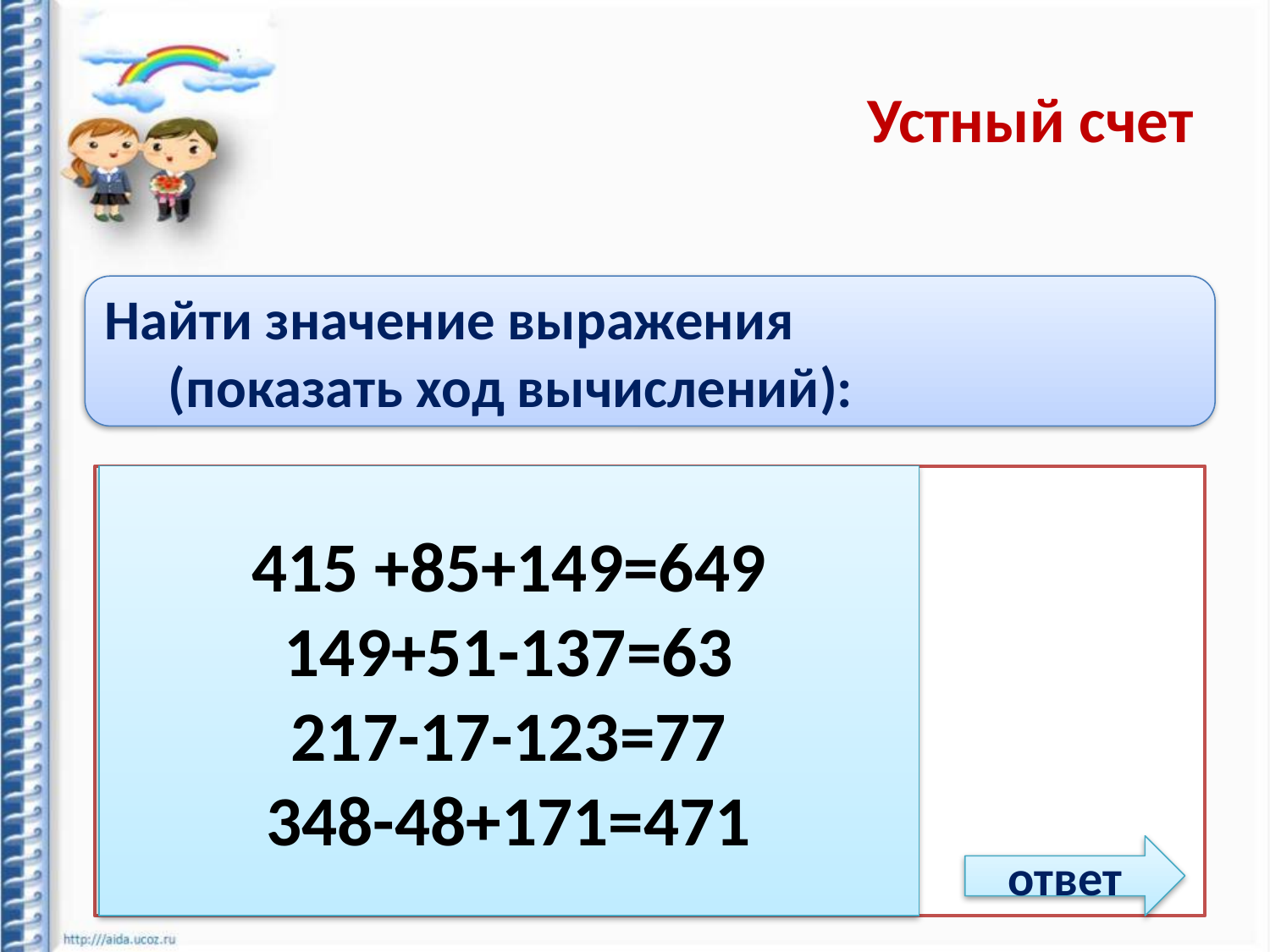

# Устный счет
Найти значение выражения
     (показать ход вычислений):
1)	415 + (149 + 85)=
2)	149 - (137 -  51)=
3)	217 – (123 +  17)=
4)	348 + (171 -  48)=
415 +85+149=649
149+51-137=63
217-17-123=77
348-48+171=471
ответ